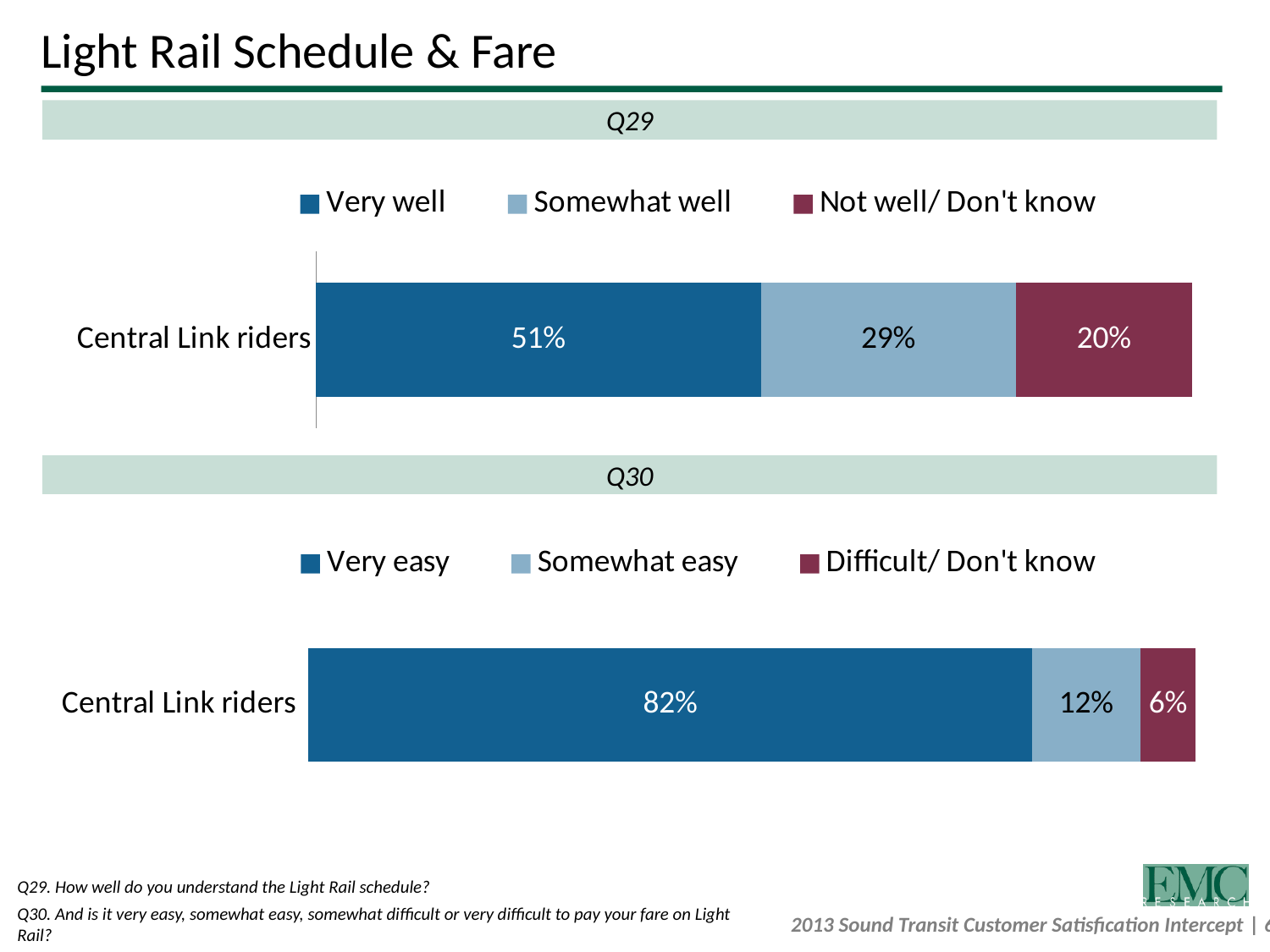

# Light Rail Schedule & Fare
Q29

### Chart

| Category | Very well | Somewhat well | Not well/ Don't know |
|---|---|---|---|
| Central Link riders | 0.5077148639850663 | 0.29102737718407645 | 0.20125775883085942 |
Q30

### Chart

| Category | Very easy | Somewhat easy | Difficult/ Don't know |
|---|---|---|---|
| Central Link riders | 0.81535360621828 | 0.12205112725019544 | 0.06259526653152485 |
Q29. How well do you understand the Light Rail schedule?
Q30. And is it very easy, somewhat easy, somewhat difficult or very difficult to pay your fare on Light Rail?